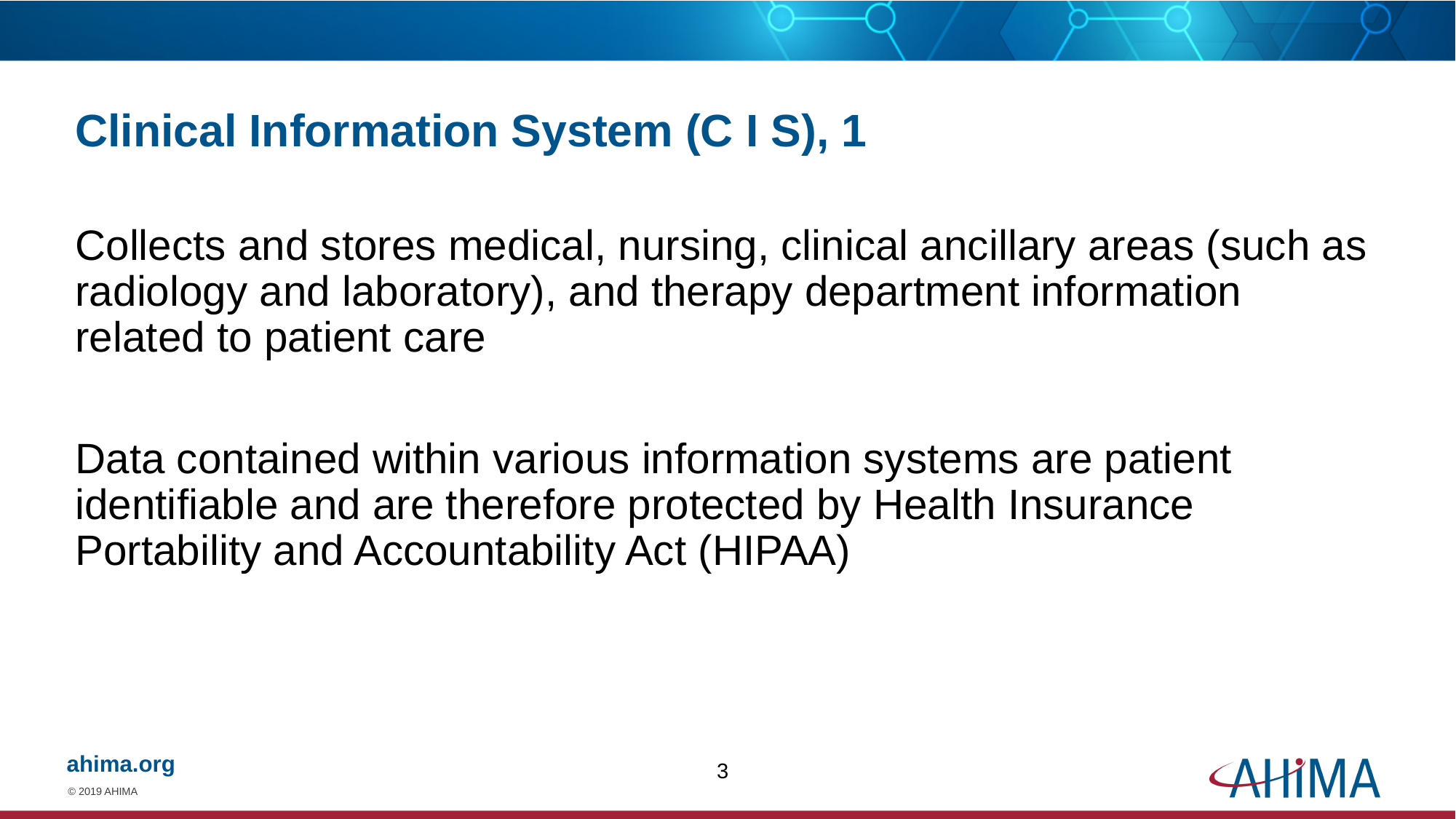

# Clinical Information System (C I S), 1
Collects and stores medical, nursing, clinical ancillary areas (such as radiology and laboratory), and therapy department information related to patient care

Data contained within various information systems are patient identifiable and are therefore protected by Health Insurance Portability and Accountability Act (HIPAA)